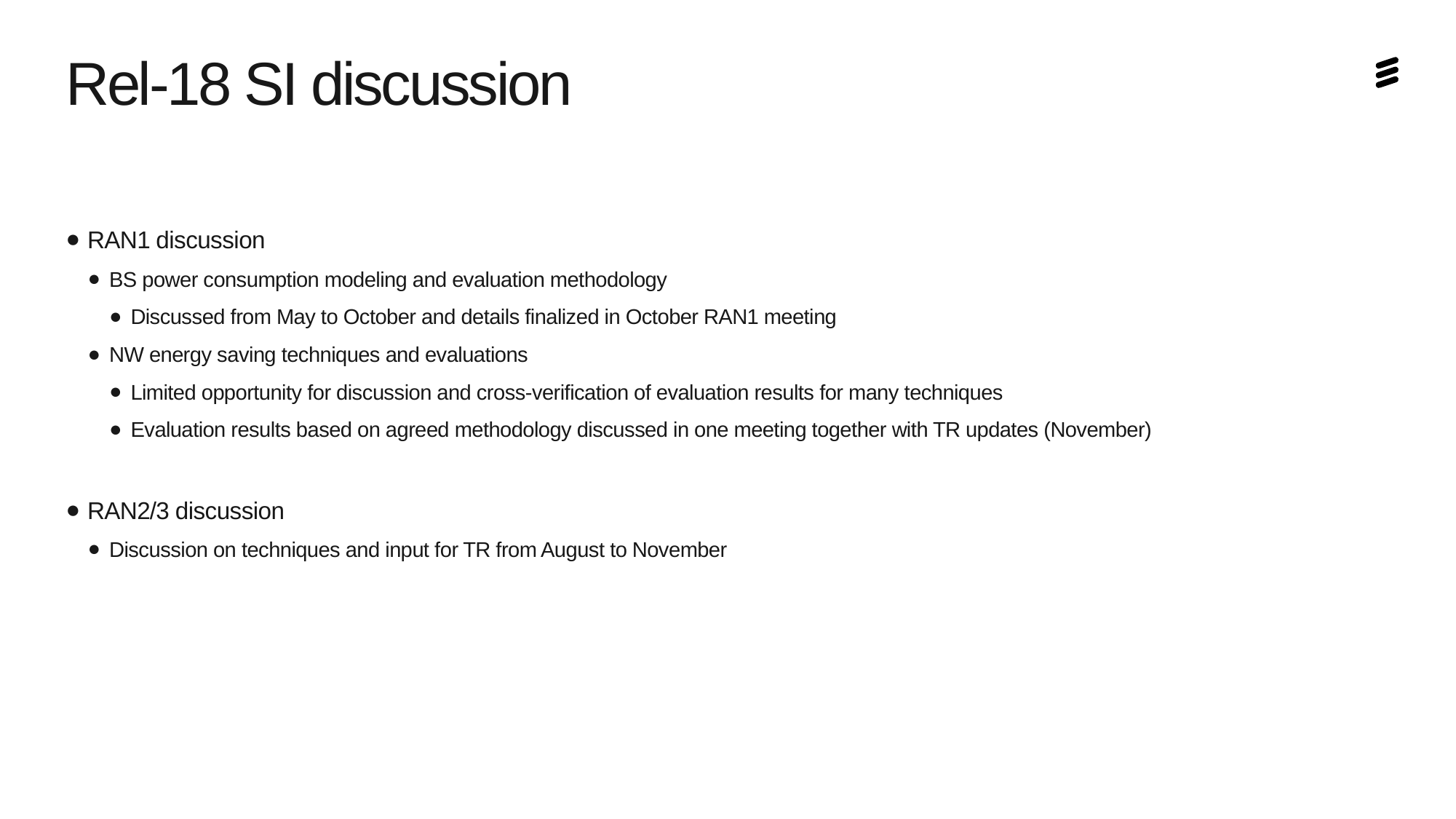

# Rel-18 SI discussion
RAN1 discussion
BS power consumption modeling and evaluation methodology
Discussed from May to October and details finalized in October RAN1 meeting
NW energy saving techniques and evaluations
Limited opportunity for discussion and cross-verification of evaluation results for many techniques
Evaluation results based on agreed methodology discussed in one meeting together with TR updates (November)

RAN2/3 discussion
Discussion on techniques and input for TR from August to November